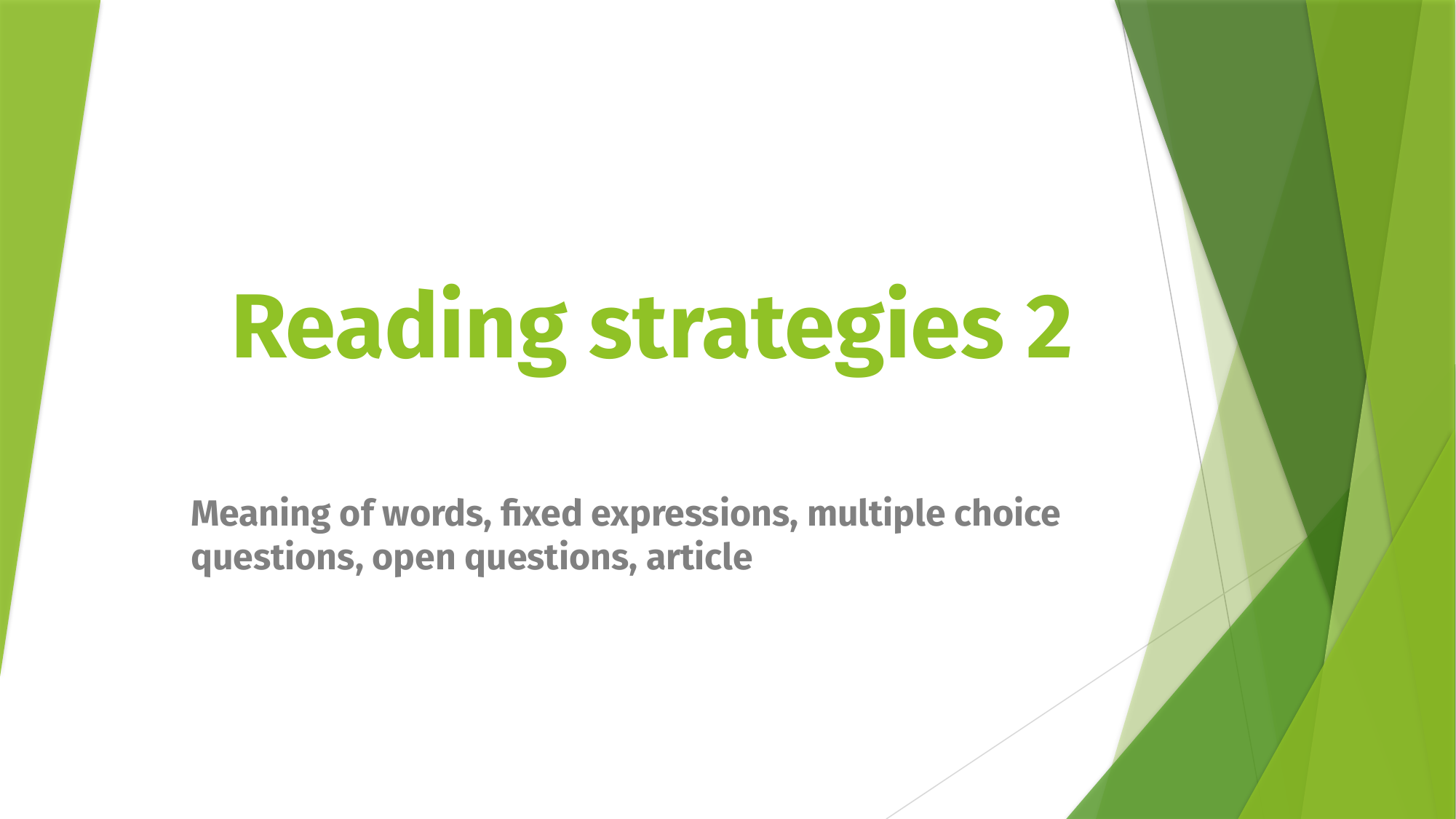

# Reading strategies 2
Meaning of words, fixed expressions, multiple choice questions, open questions, article